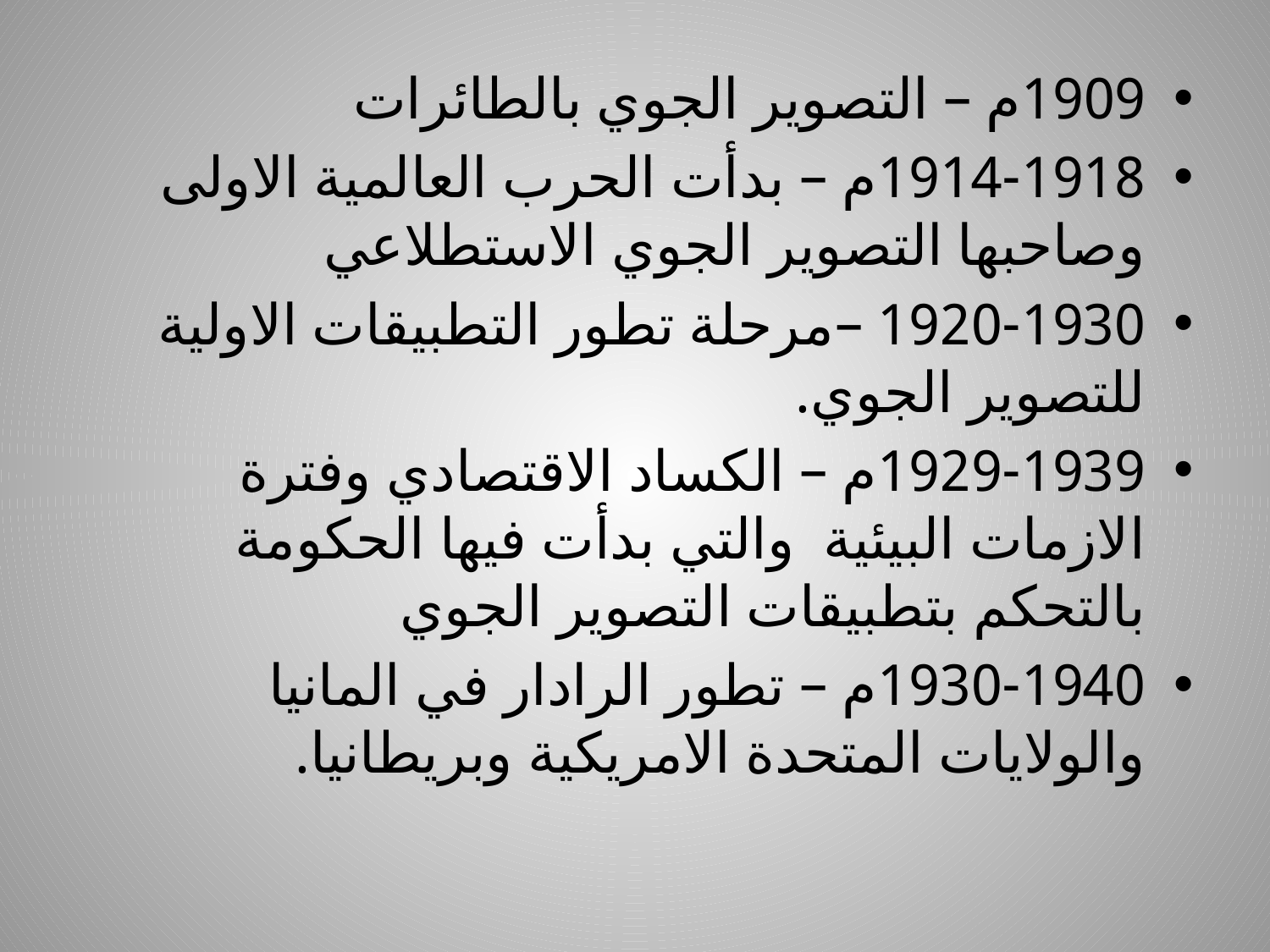

1909م – التصوير الجوي بالطائرات
1914-1918م – بدأت الحرب العالمية الاولى وصاحبها التصوير الجوي الاستطلاعي
1920-1930 –مرحلة تطور التطبيقات الاولية للتصوير الجوي.
1929-1939م – الكساد الاقتصادي وفترة الازمات البيئية  والتي بدأت فيها الحكومة بالتحكم بتطبيقات التصوير الجوي
1930-1940م – تطور الرادار في المانيا والولايات المتحدة الامريكية وبريطانيا.